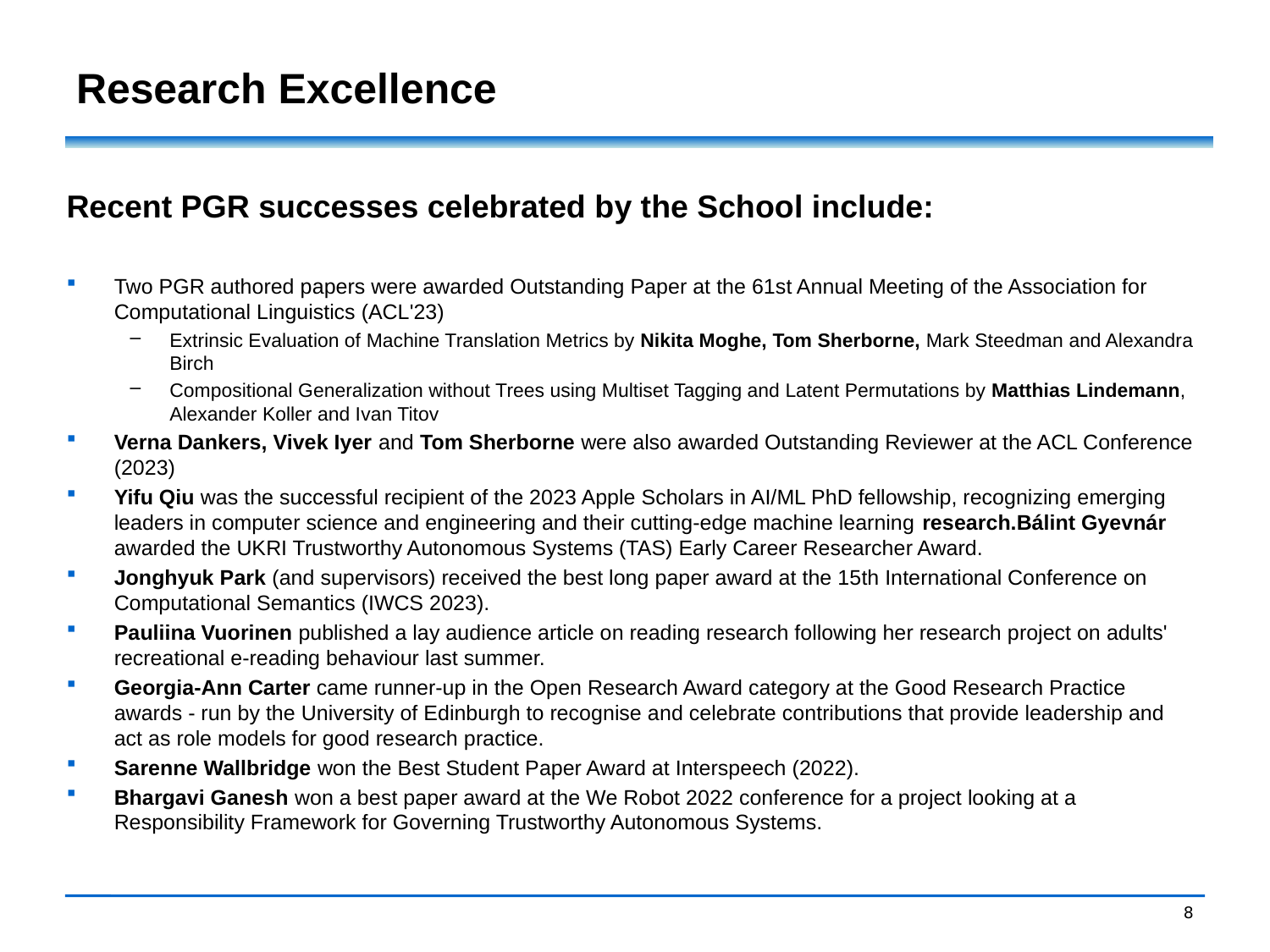

# Research Excellence
Recent PGR successes celebrated by the School include:

Two PGR authored papers were awarded Outstanding Paper at the 61st Annual Meeting of the Association for Computational Linguistics (ACL'23)
Extrinsic Evaluation of Machine Translation Metrics by Nikita Moghe, Tom Sherborne, Mark Steedman and Alexandra Birch
Compositional Generalization without Trees using Multiset Tagging and Latent Permutations by Matthias Lindemann, Alexander Koller and Ivan Titov
Verna Dankers, Vivek Iyer and Tom Sherborne were also awarded Outstanding Reviewer at the ACL Conference (2023)
Yifu Qiu was the successful recipient of the 2023 Apple Scholars in AI/ML PhD fellowship, recognizing emerging leaders in computer science and engineering and their cutting-edge machine learning research.Bálint Gyevnár awarded the UKRI Trustworthy Autonomous Systems (TAS) Early Career Researcher Award.
Jonghyuk Park (and supervisors) received the best long paper award at the 15th International Conference on Computational Semantics (IWCS 2023).
Pauliina Vuorinen published a lay audience article on reading research following her research project on adults' recreational e-reading behaviour last summer.
Georgia-Ann Carter came runner-up in the Open Research Award category at the Good Research Practice awards - run by the University of Edinburgh to recognise and celebrate contributions that provide leadership and act as role models for good research practice.
Sarenne Wallbridge won the Best Student Paper Award at Interspeech (2022).
Bhargavi Ganesh won a best paper award at the We Robot 2022 conference for a project looking at a Responsibility Framework for Governing Trustworthy Autonomous Systems.

8